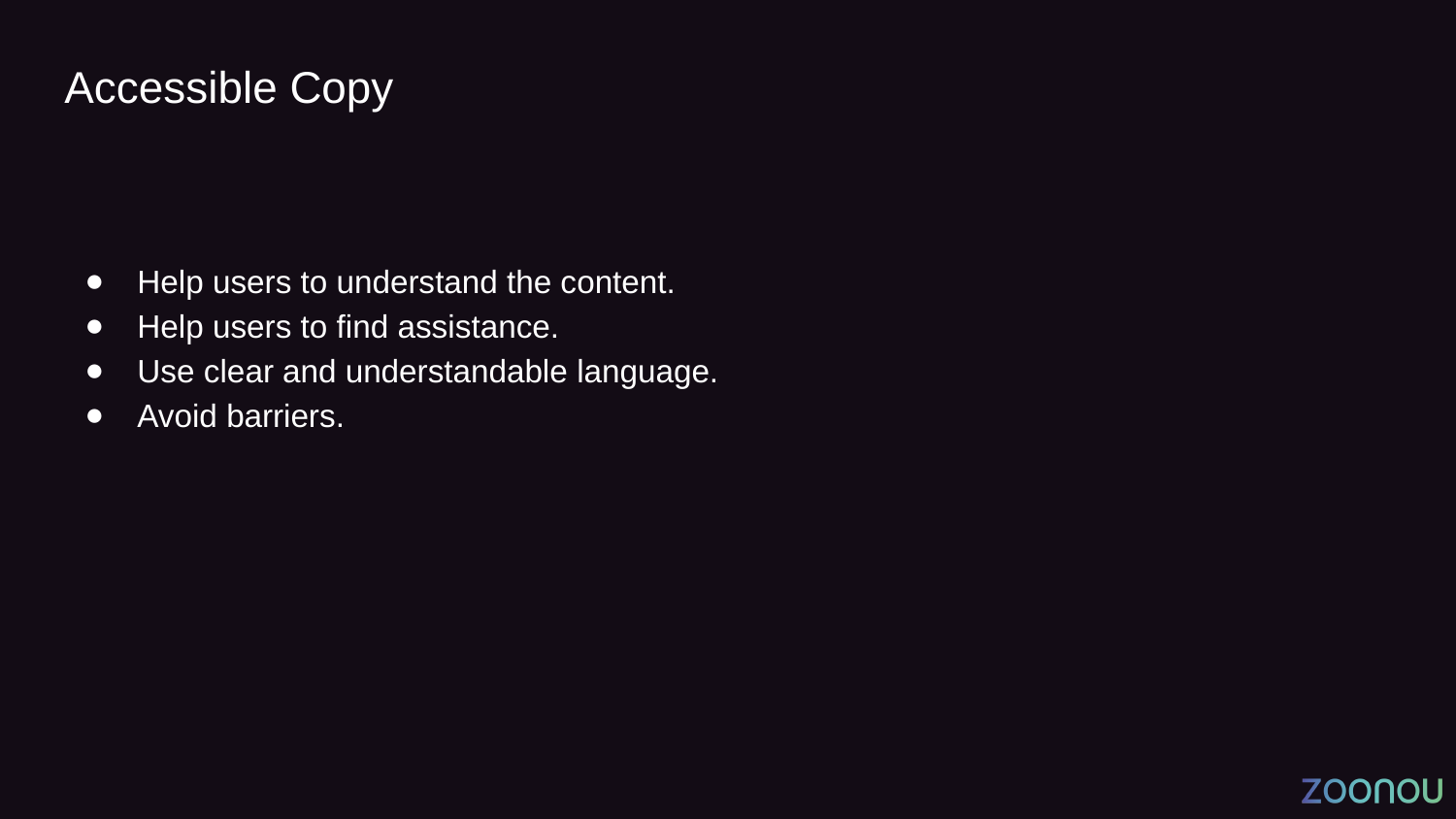

# Accessible Copy

Help users to understand the content.
Help users to find assistance.
Use clear and understandable language.
Avoid barriers.